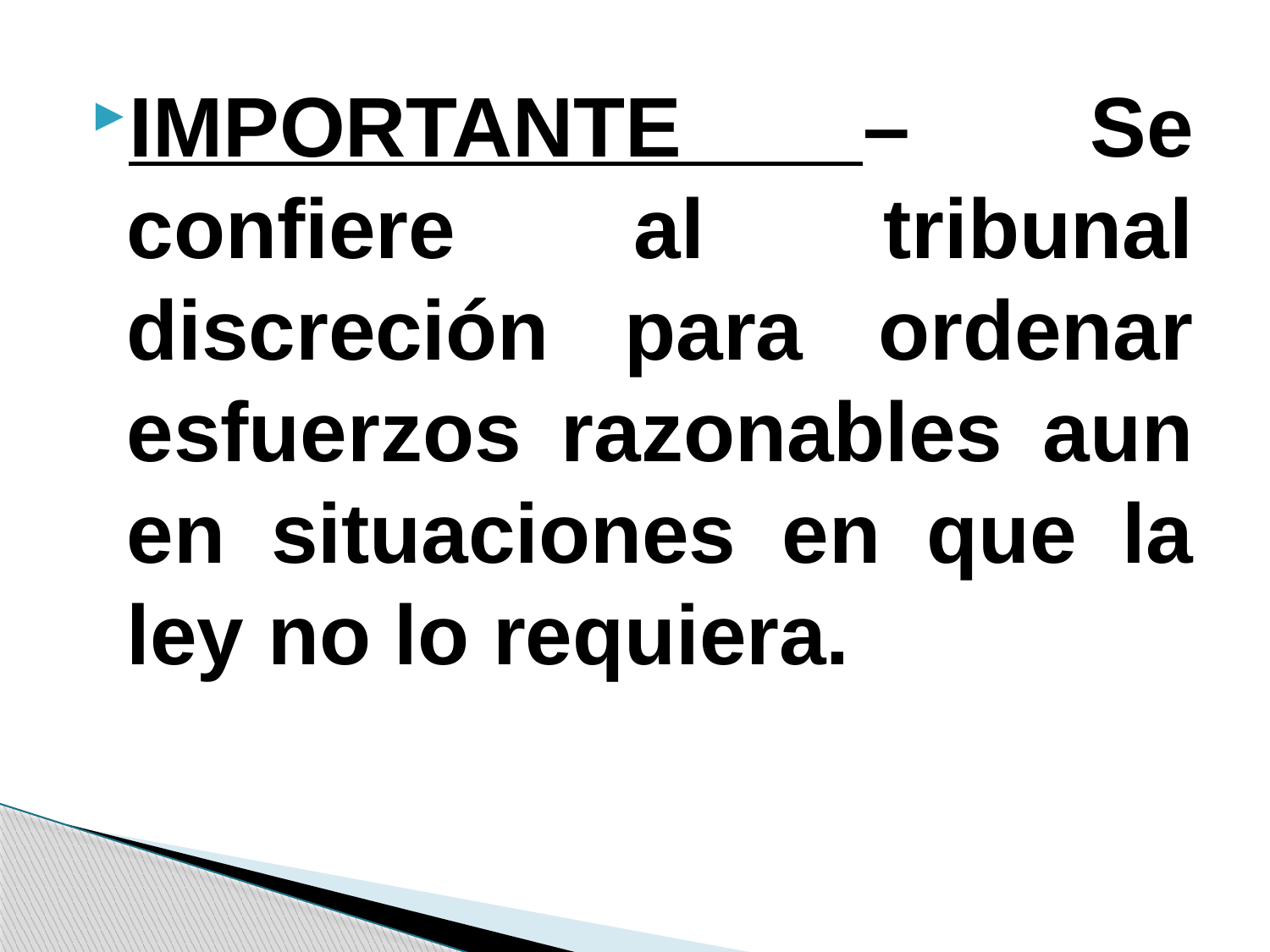

IMPORTANTE – Se confiere al tribunal discreción para ordenar esfuerzos razonables aun en situaciones en que la ley no lo requiera.